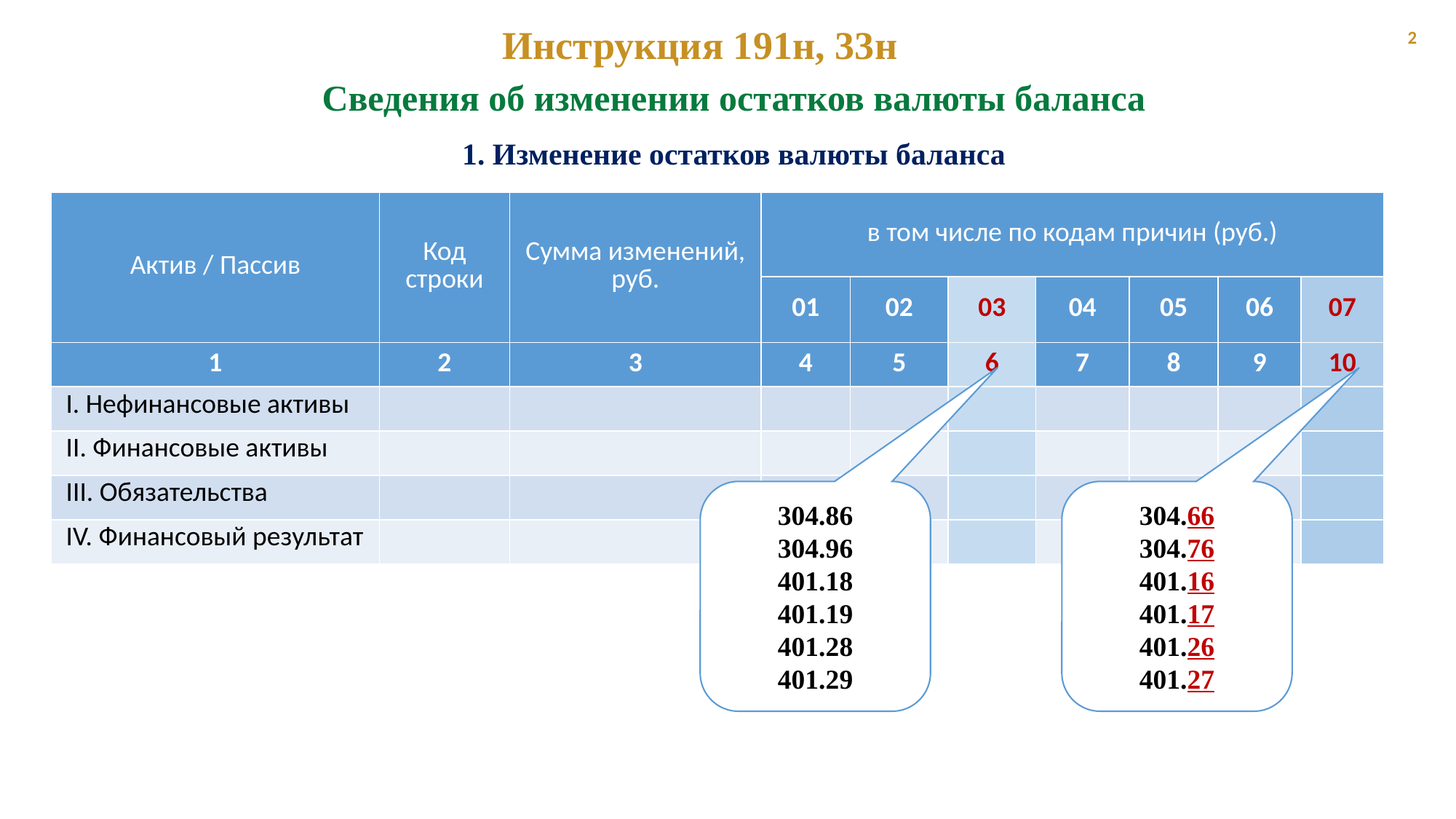

Инструкция 191н, 33н
2
Сведения об изменении остатков валюты баланса
1. Изменение остатков валюты баланса
| Актив / Пассив | Код строки | Сумма изменений, руб. | в том числе по кодам причин (руб.) |  |  |  |  |  |  |
| --- | --- | --- | --- | --- | --- | --- | --- | --- | --- |
|  |  |  | 01 | 02 | 03 | 04 | 05 | 06 | 07 |
| 1 | 2 | 3 | 4 | 5 | 6 | 7 | 8 | 9 | 10 |
| I. Нефинансовые активы |  |  |  |  |  |  |  |  |  |
| II. Финансовые активы |  |  |  |  |  |  |  |  |  |
| III. Обязательства |  |  |  |  |  |  |  |  |  |
| IV. Финансовый результат |  |  |  |  |  |  |  |  |  |
304.86
304.96
401.18
401.19
401.28
401.29
304.66
304.76
401.16
401.17
401.26
401.27